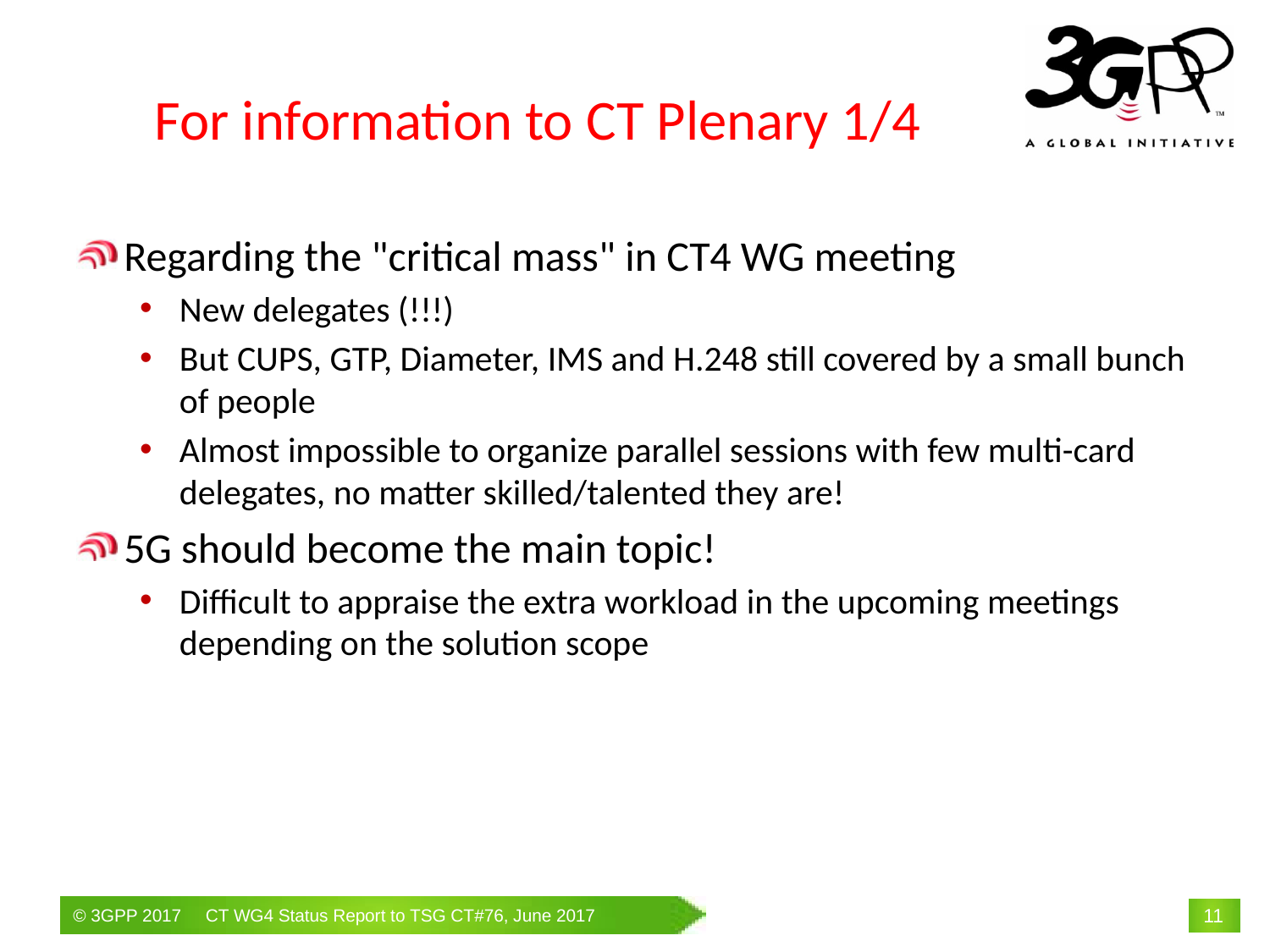

# For information to CT Plenary 1/4
Regarding the "critical mass" in CT4 WG meeting
New delegates (!!!)
But CUPS, GTP, Diameter, IMS and H.248 still covered by a small bunch of people
Almost impossible to organize parallel sessions with few multi-card delegates, no matter skilled/talented they are!
5G should become the main topic!
Difficult to appraise the extra workload in the upcoming meetings depending on the solution scope